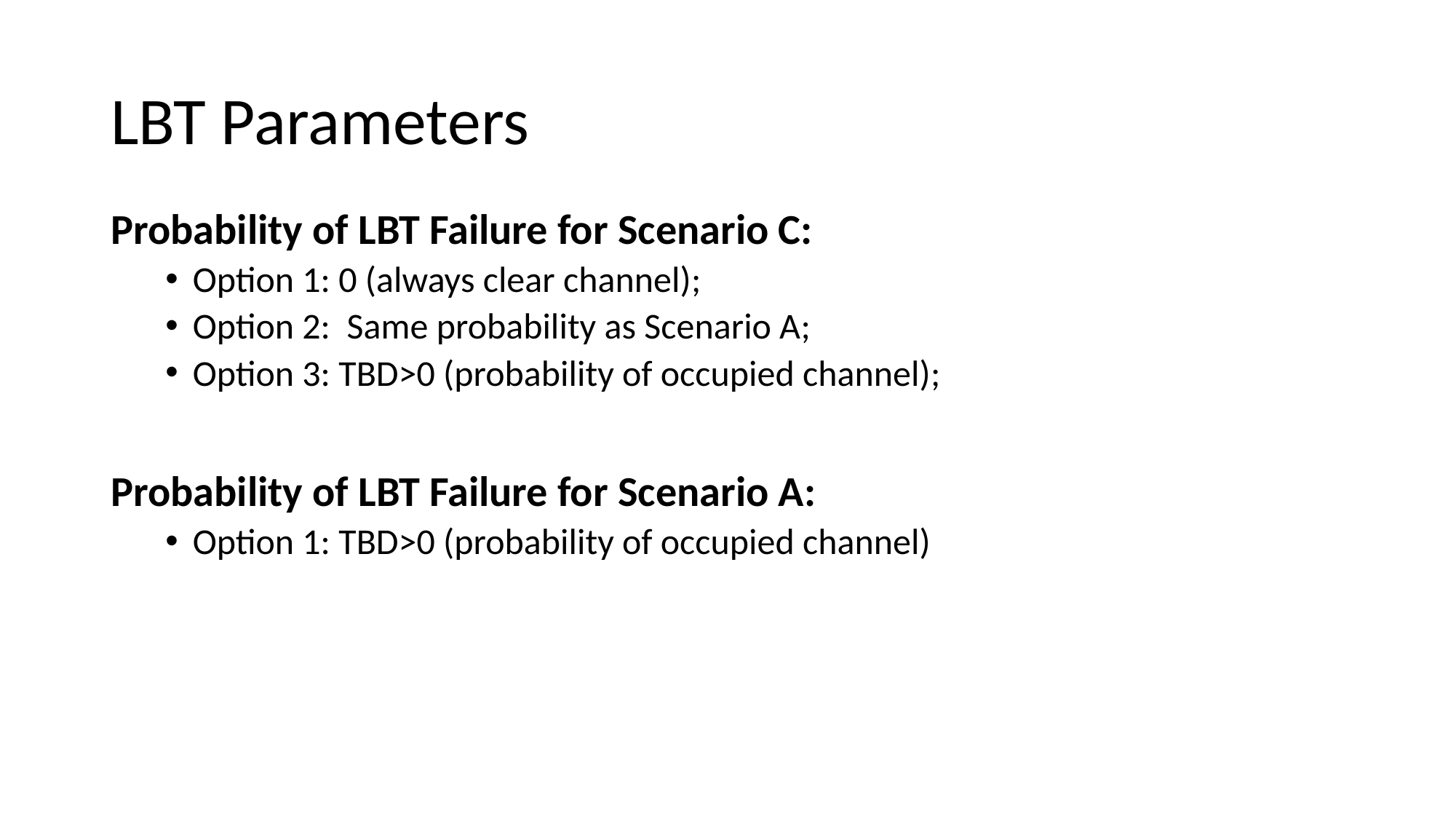

# LBT Parameters
Probability of LBT Failure for Scenario C:
Option 1: 0 (always clear channel);
Option 2:  Same probability as Scenario A;
Option 3: TBD>0 (probability of occupied channel);

Probability of LBT Failure for Scenario A:
Option 1: TBD>0 (probability of occupied channel)